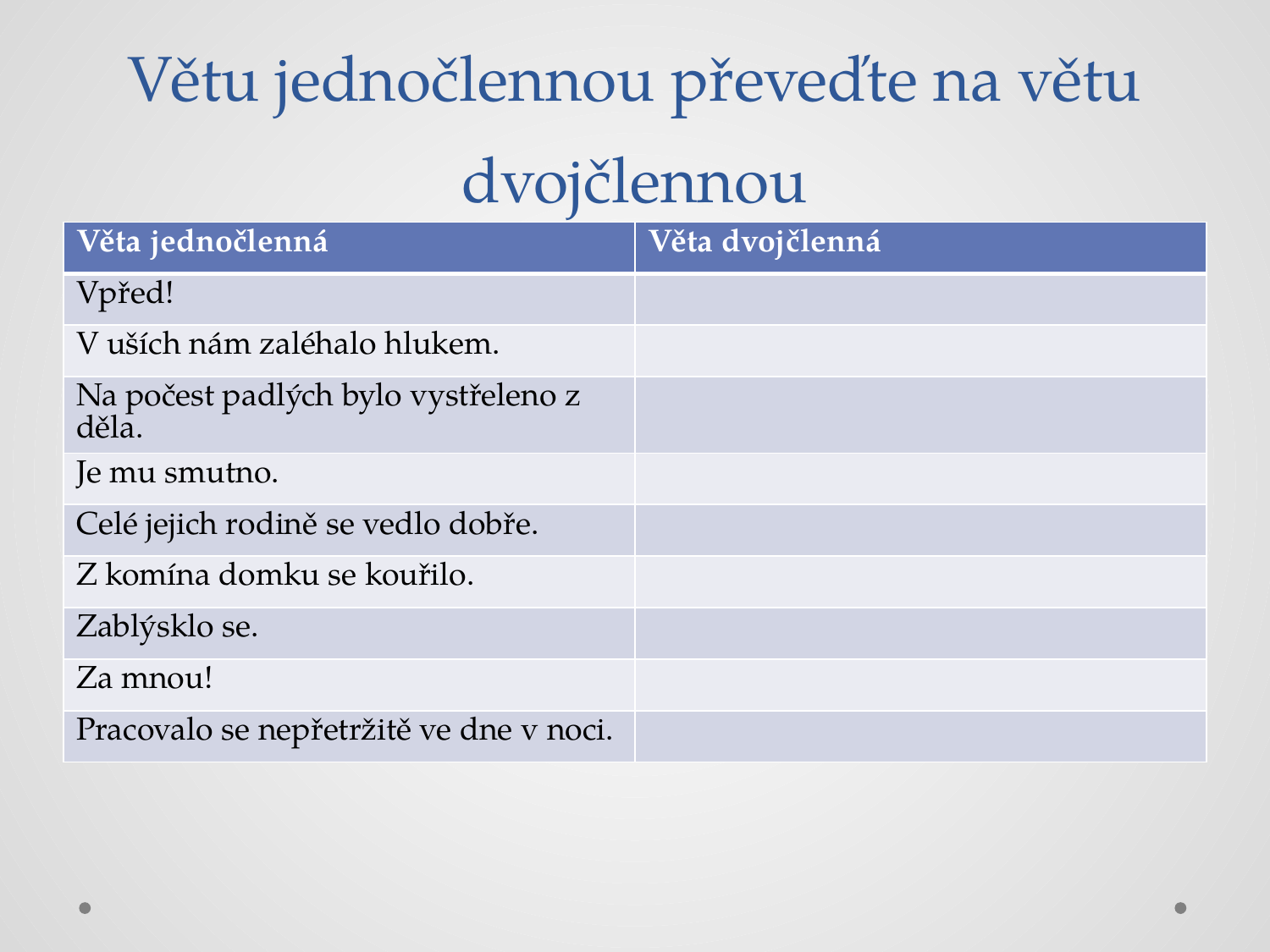

# Větu jednočlennou převeďte na větu dvojčlennou
| Věta jednočlenná | Věta dvojčlenná |
| --- | --- |
| Vpřed! |  |
| V uších nám zaléhalo hlukem. |  |
| Na počest padlých bylo vystřeleno z děla. |  |
| Je mu smutno. |  |
| Celé jejich rodině se vedlo dobře. |  |
| Z komína domku se kouřilo. |  |
| Zablýsklo se. |  |
| Za mnou! |  |
| Pracovalo se nepřetržitě ve dne v noci. |  |